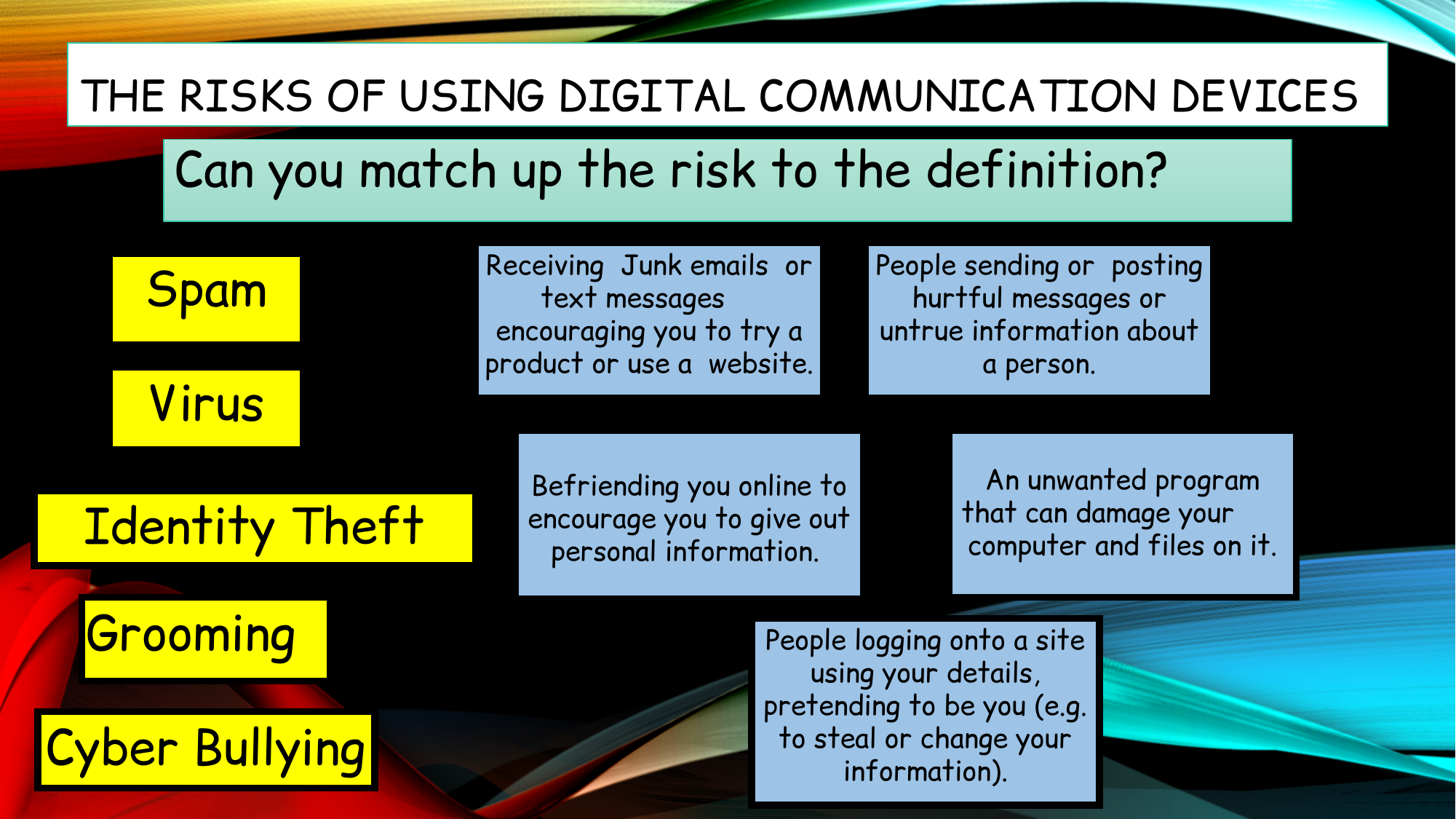

# The risks of using digital communication devices
Can you match up the risk to the definition?
Receiving  Junk emails  or text messages     encouraging you to try a product or use a  website.
People sending or  posting hurtful messages or untrue information about a person.
Spam
Virus

Befriending you online to encourage you to give out personal information.

An unwanted program that can damage your       computer and files on it.
Identity Theft
Grooming
People logging onto a site using your details, pretending to be you (e.g. to steal or change your information).
Cyber Bullying